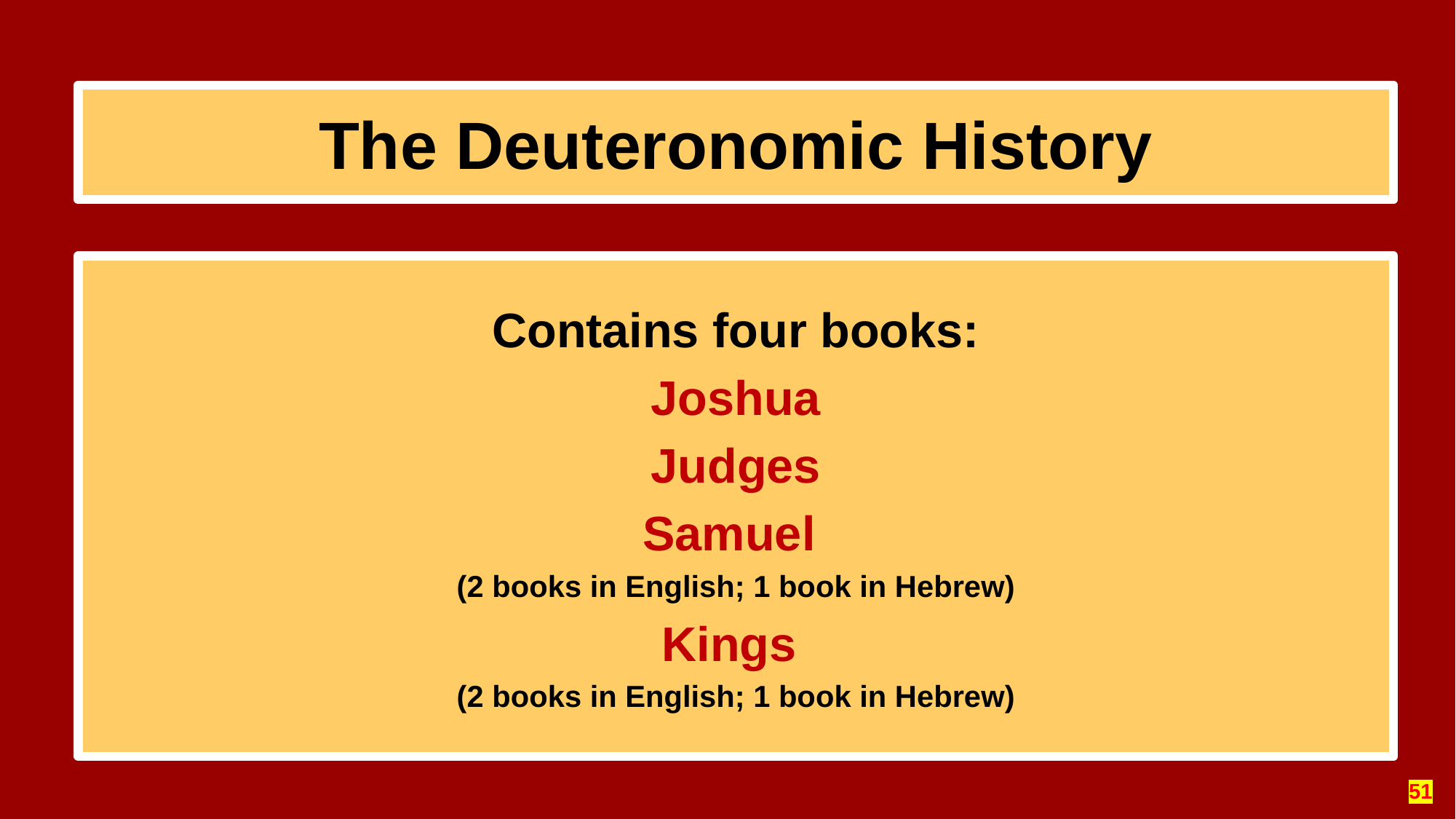

# The Deuteronomic History
Contains four books:
Joshua
Judges
Samuel
(2 books in English; 1 book in Hebrew)
Kings
(2 books in English; 1 book in Hebrew)
51